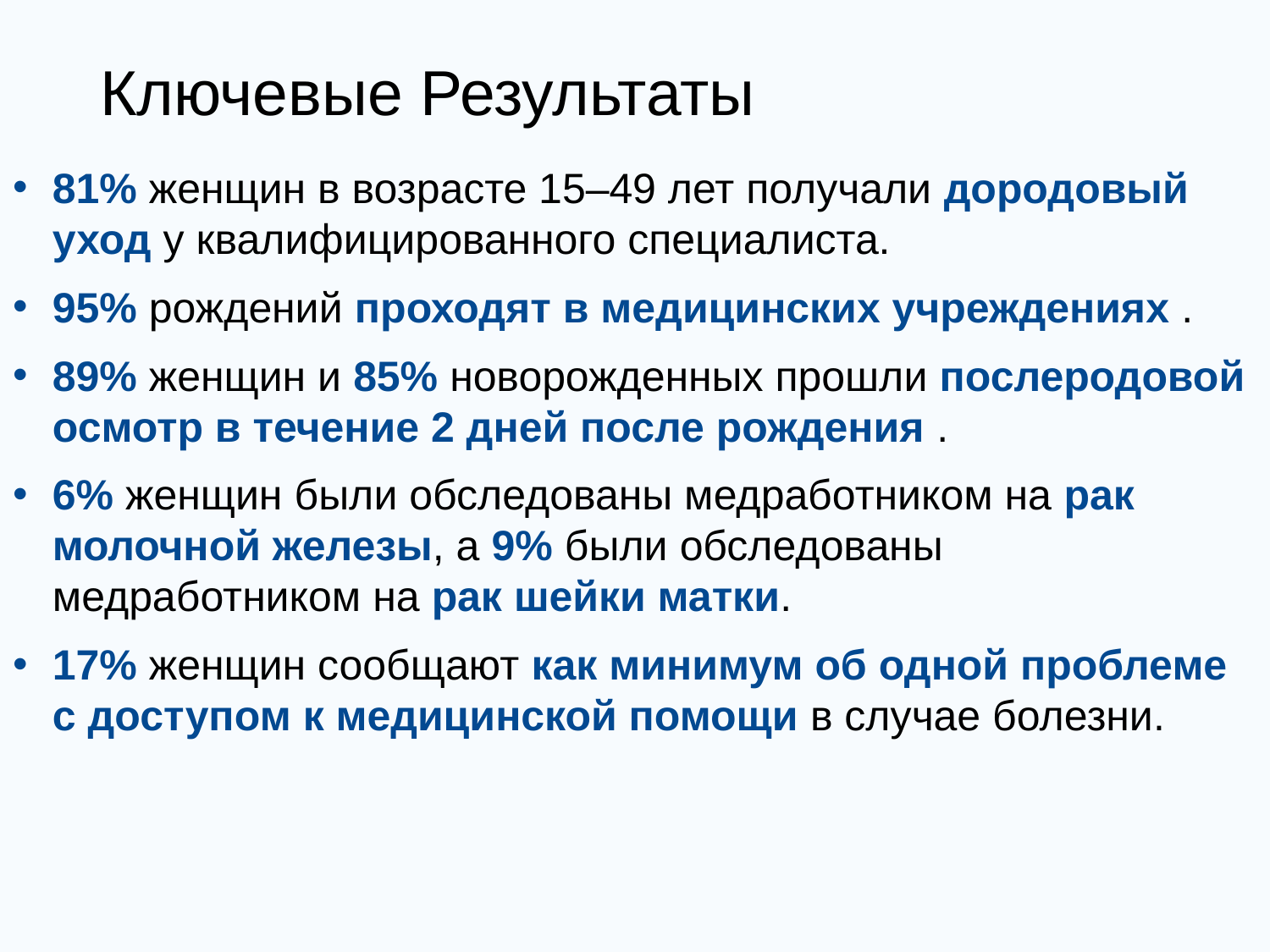

# Ключевые Результаты
81% женщин в возрасте 15–49 лет получали дородовый уход у квалифицированного специалиста.
95% рождений проходят в медицинских учреждениях .
89% женщин и 85% новорожденных прошли послеродовой осмотр в течение 2 дней после рождения .
6% женщин были обследованы медработником на рак молочной железы, а 9% были обследованы медработником на рак шейки матки.
17% женщин сообщают как минимум об одной проблеме с доступом к медицинской помощи в случае болезни.